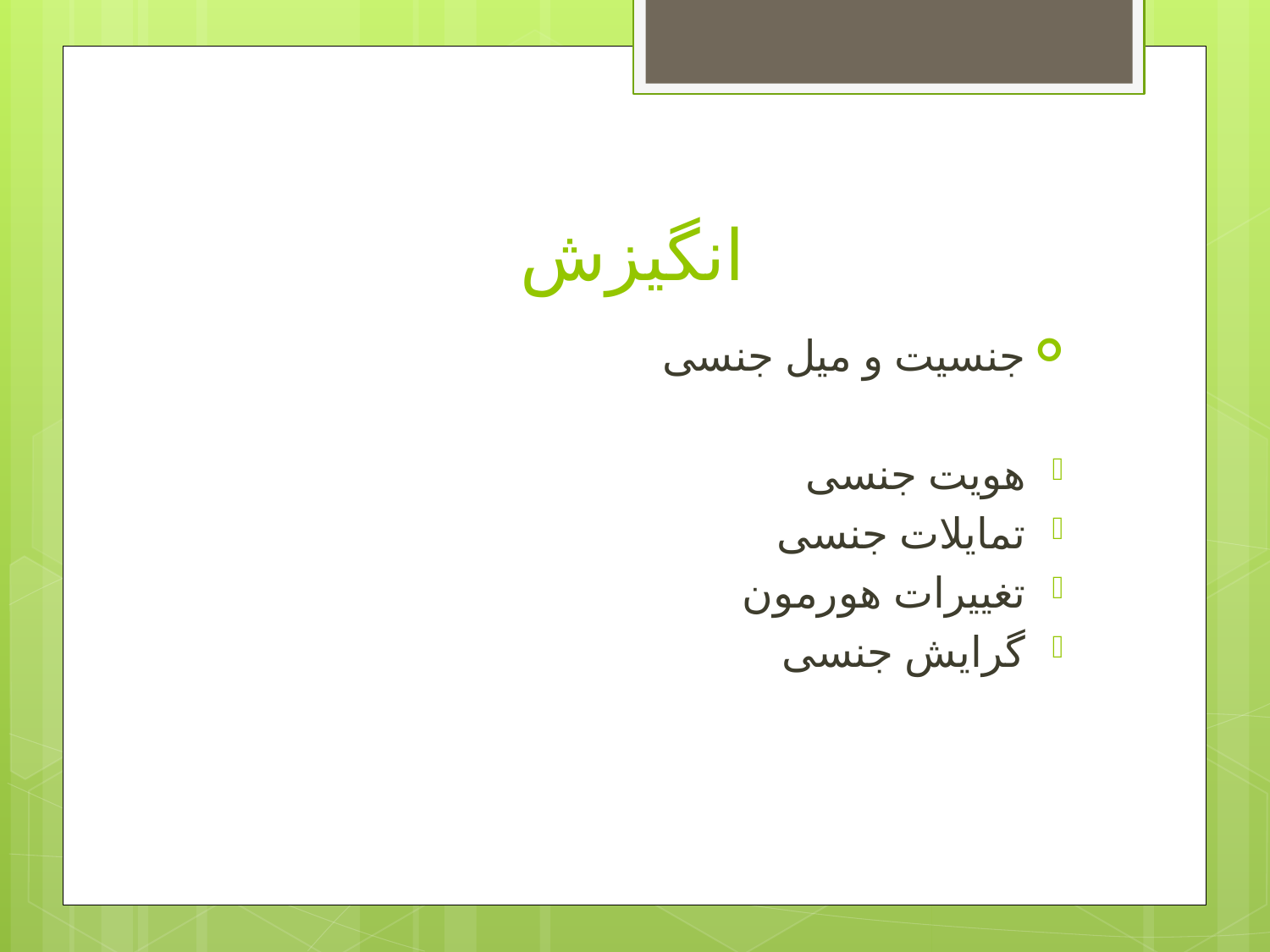

# انگیزش
جنسیت و میل جنسی

هویت جنسی
تمایلات جنسی
تغییرات هورمون
گرایش جنسی